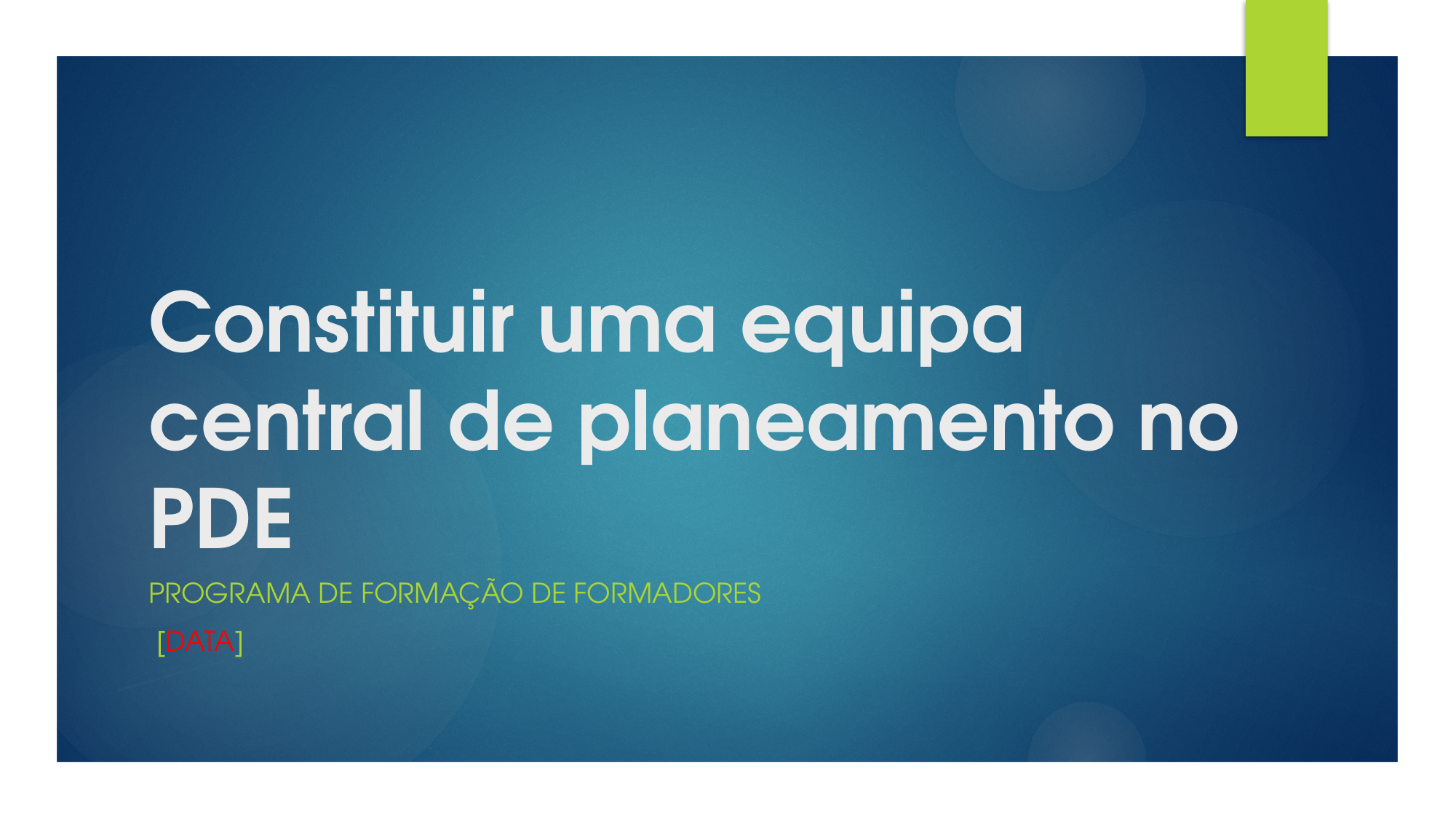

# Constituir uma equipa central de planeamento no PDE
Programa de Formação de Formadores
 [DATA]